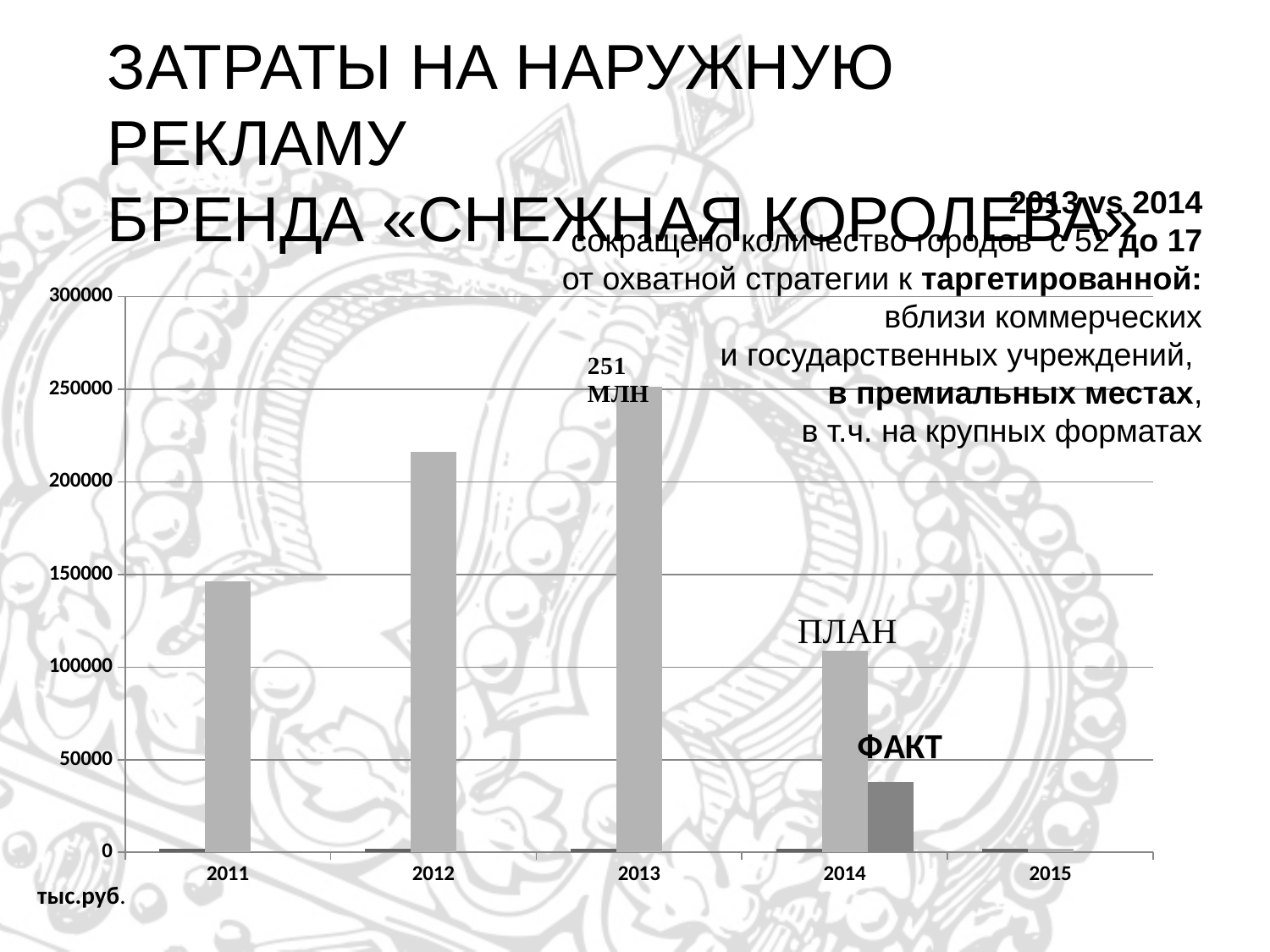

ЗАТРАТЫ НА НАРУЖНУЮ РЕКЛАМУ
БРЕНДА «СНЕЖНАЯ КОРОЛЕВА»
2013 vs 2014
сокращено количество городов  с 52 до 17
от охватной стратегии к таргетированной:
вблизи коммерческих
и государственных учреждений,
в премиальных местах,
в т.ч. на крупных форматах

### Chart

| Category |  |  |  |
|---|---|---|---|
| 2011 | 2011.0 | 146331.656 | 0.0 |
| 2012 | 2012.0 | 216037.427 | 0.0 |
| 2013 | 2013.0 | 251546.993 | 0.0 |
| 2014 | 2014.0 | 108745.858 | 37948.51500000001 |
| 2015 | 2015.0 | 1900.0 | 0.0 |
тыс.руб.